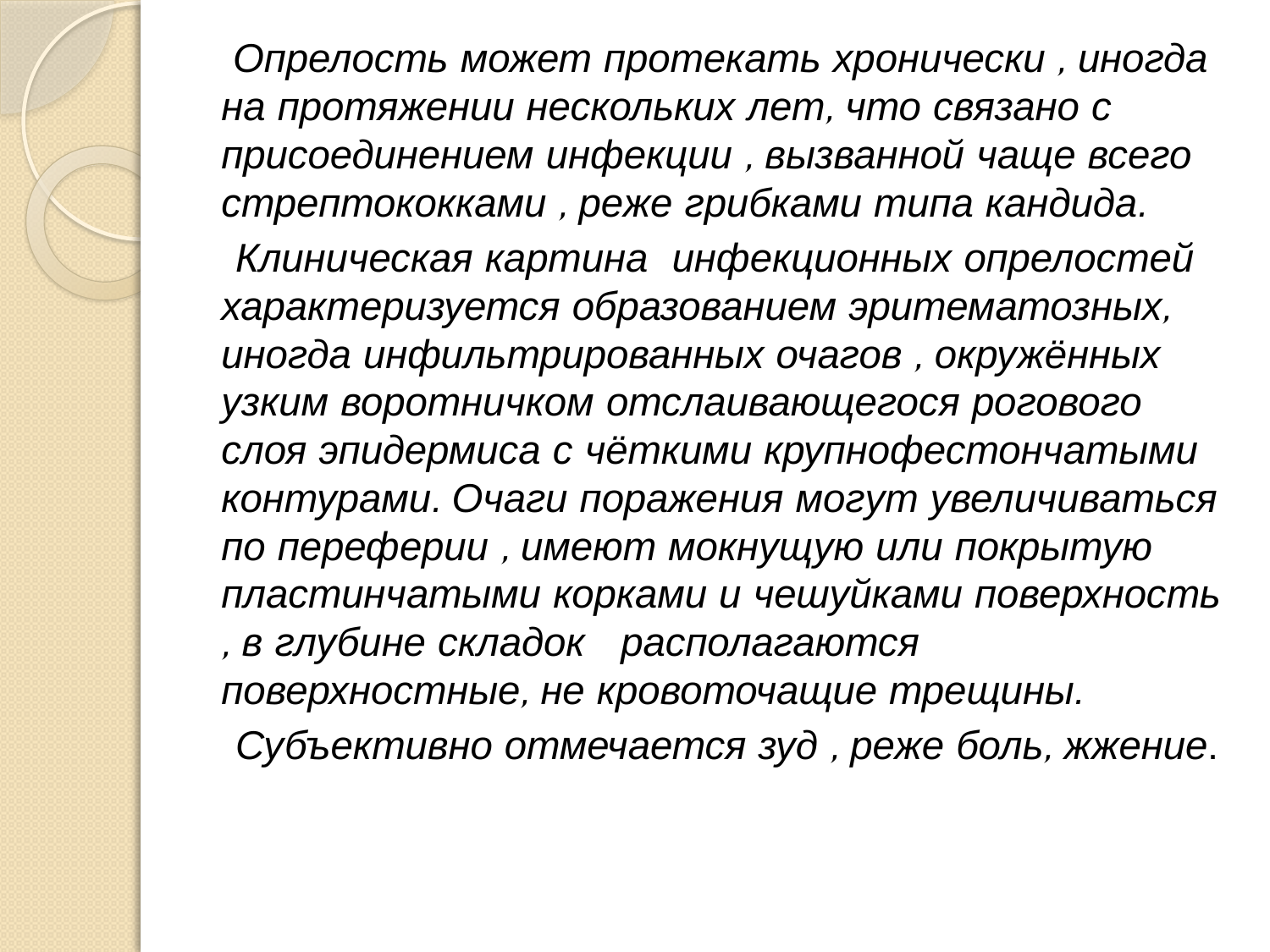

Опрелость может протекать хронически , иногда на протяжении нескольких лет, что связано с присоединением инфекции , вызванной чаще всего стрептококками , реже грибками типа кандида.
    Клиническая картина  инфекционных опрелостей  характеризуется образованием эритематозных, иногда инфильтрированных очагов , окружённых узким воротничком отслаивающегося рогового слоя эпидермиса с чёткими крупнофестончатыми контурами. Очаги поражения могут увеличиваться по переферии , имеют мокнущую или покрытую пластинчатыми корками и чешуйками поверхность , в глубине складок   располагаются поверхностные, не кровоточащие трещины.
    Субъективно отмечается зуд , реже боль, жжение.